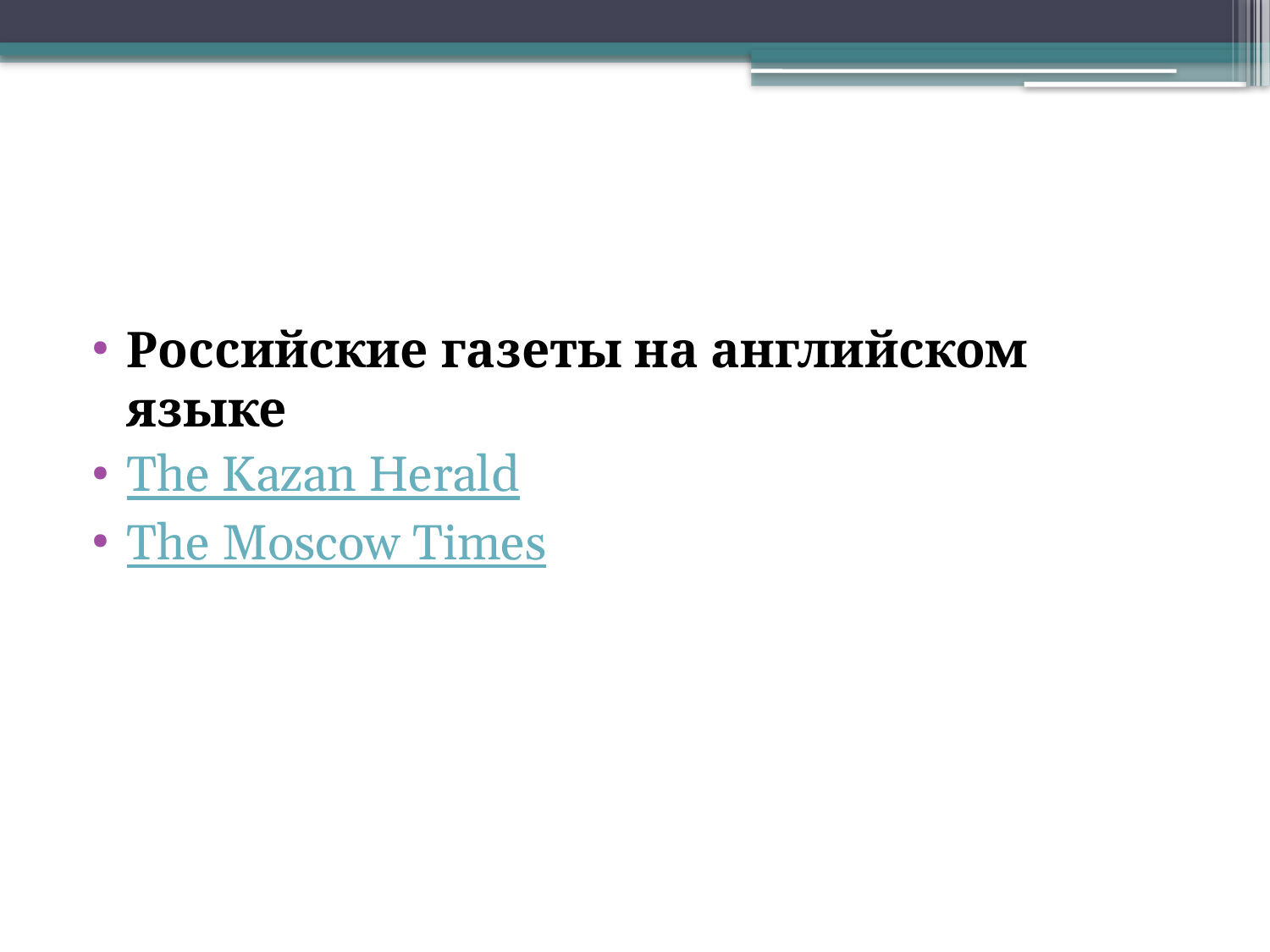

#
Российские газеты на английском языке
The Kazan Herald
The Moscow Times